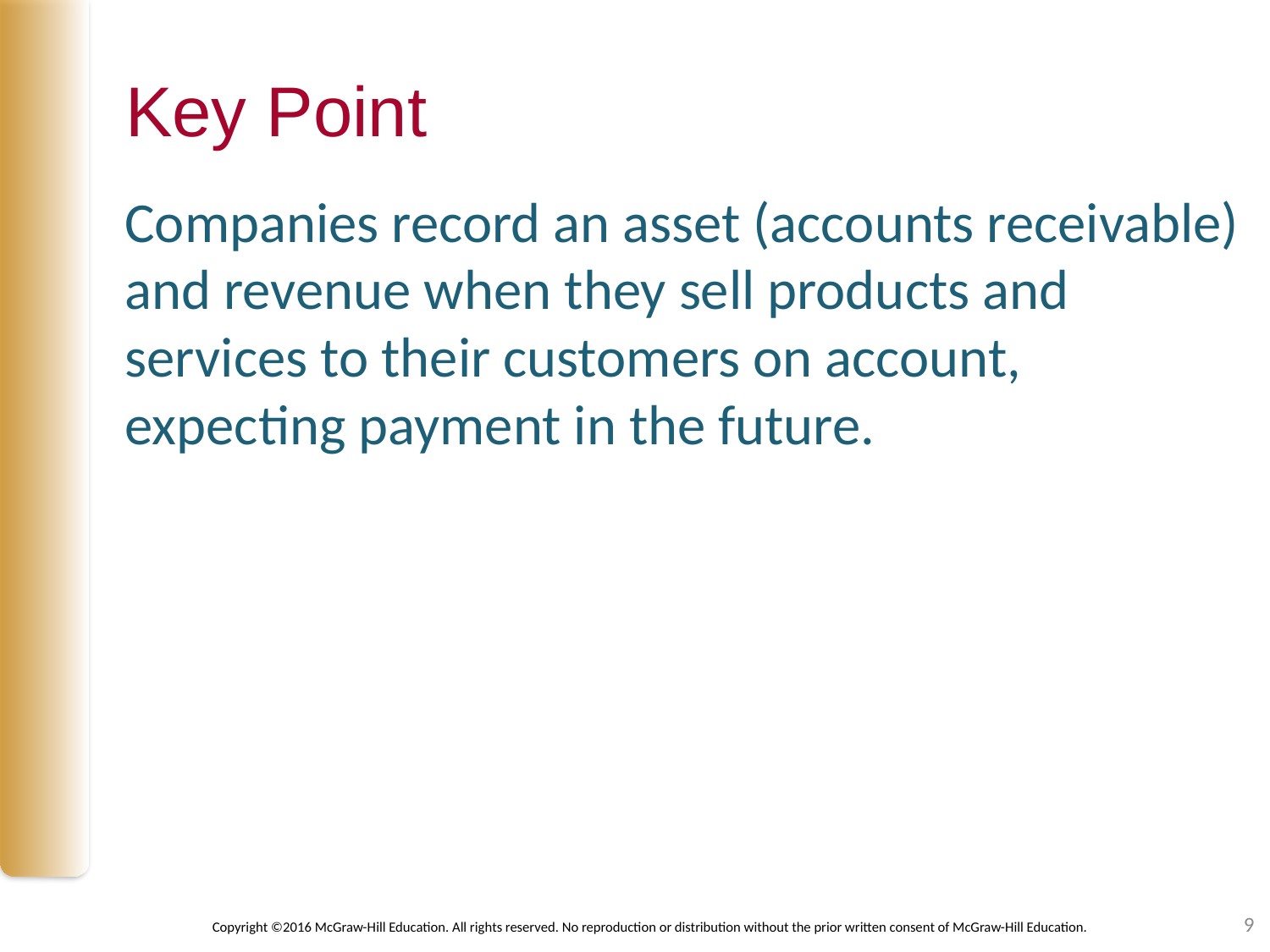

# Key Point
Companies record an asset (accounts receivable) and revenue when they sell products and services to their customers on account, expecting payment in the future.
9
Copyright ©2016 McGraw-Hill Education. All rights reserved. No reproduction or distribution without the prior written consent of McGraw-Hill Education.